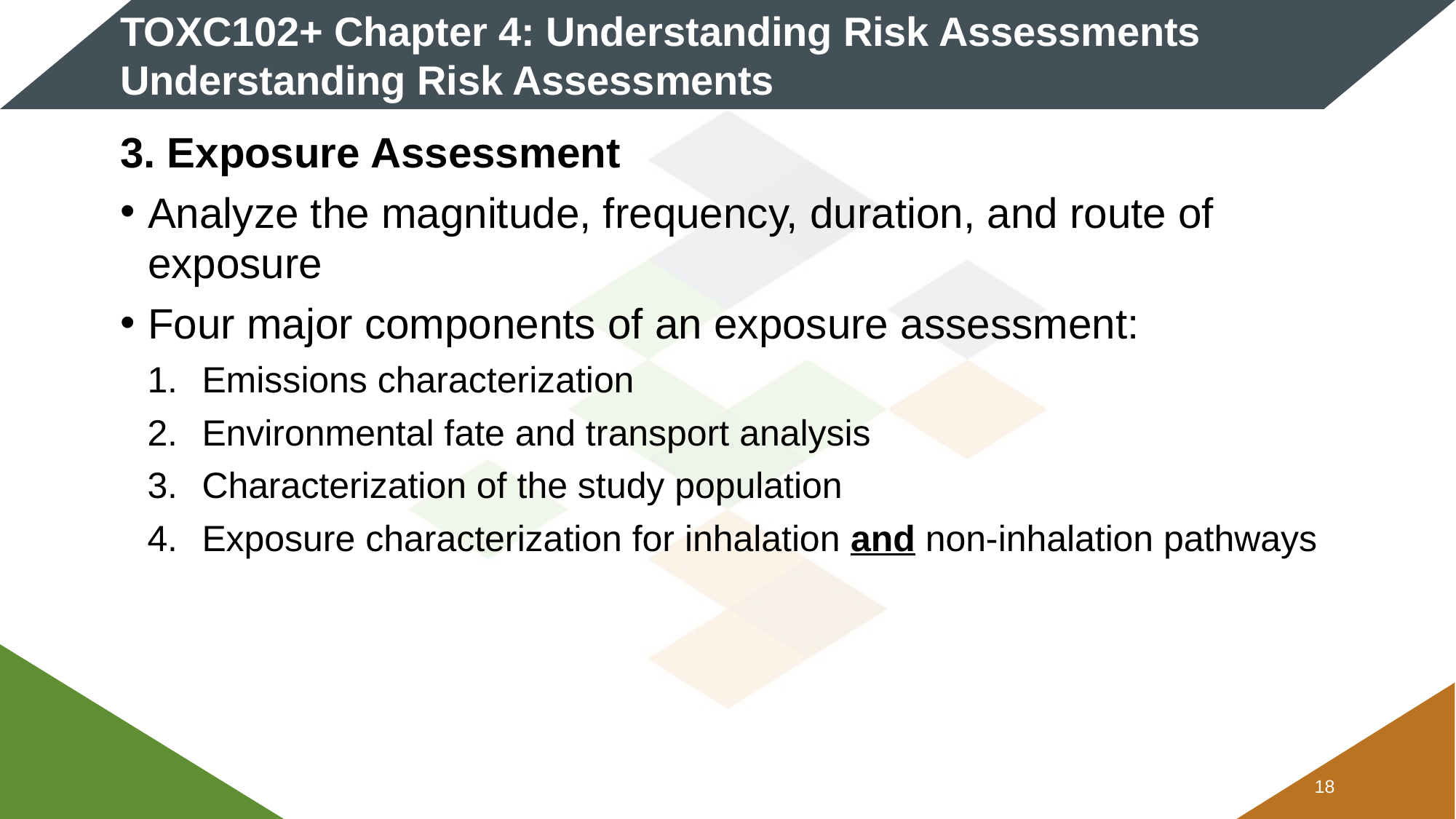

# TOXC102+ Chapter 4: Understanding Risk Assessments Understanding Risk Assessments
3. Exposure Assessment
Analyze the magnitude, frequency, duration, and route of exposure
Four major components of an exposure assessment:
Emissions characterization
Environmental fate and transport analysis
Characterization of the study population
Exposure characterization for inhalation and non-inhalation pathways
18